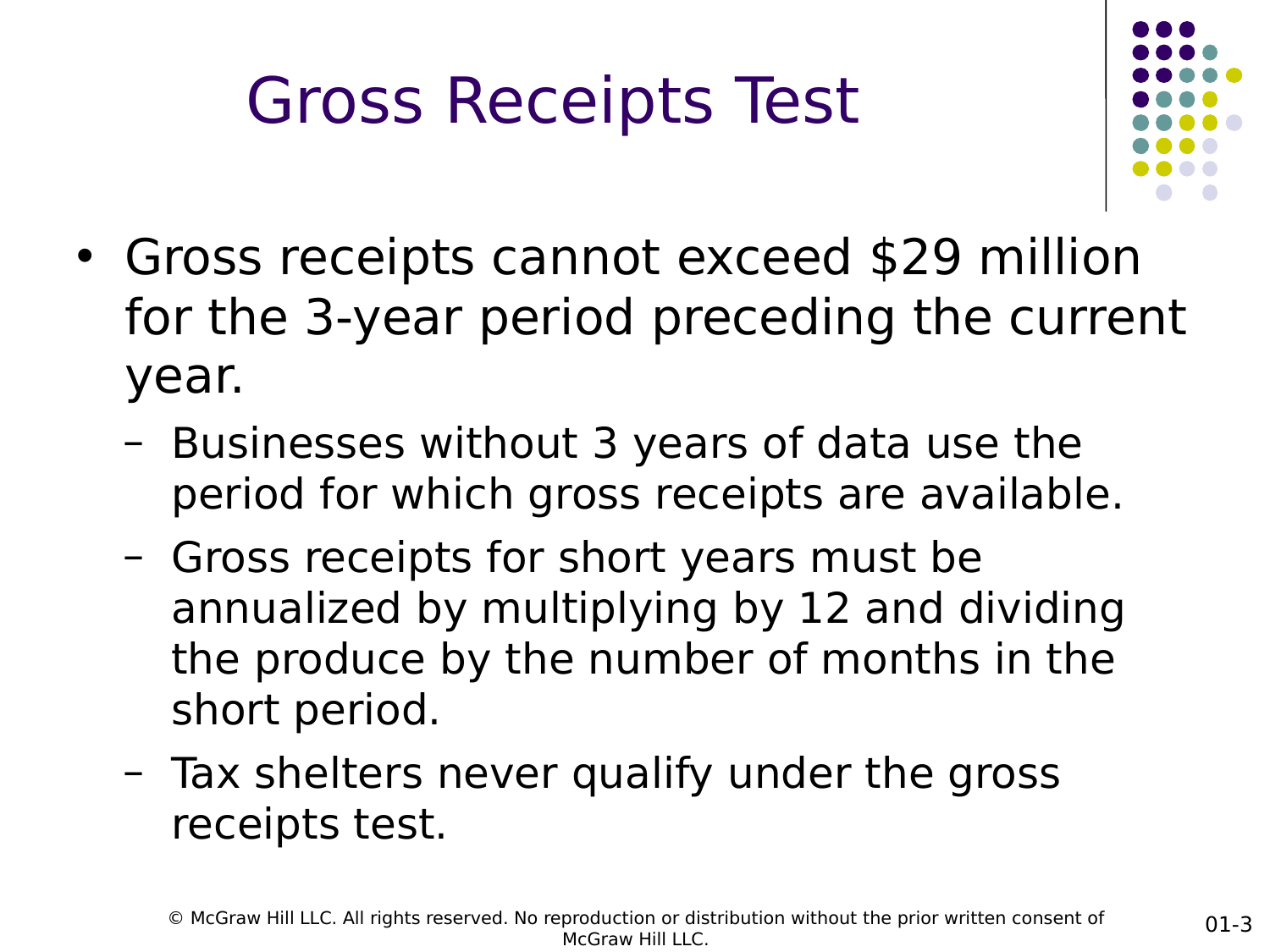

# Gross Receipts Test
Gross receipts cannot exceed $29 million for the 3-year period preceding the current year.
Businesses without 3 years of data use the period for which gross receipts are available.
Gross receipts for short years must be annualized by multiplying by 12 and dividing the produce by the number of months in the short period.
Tax shelters never qualify under the gross receipts test.
01-3